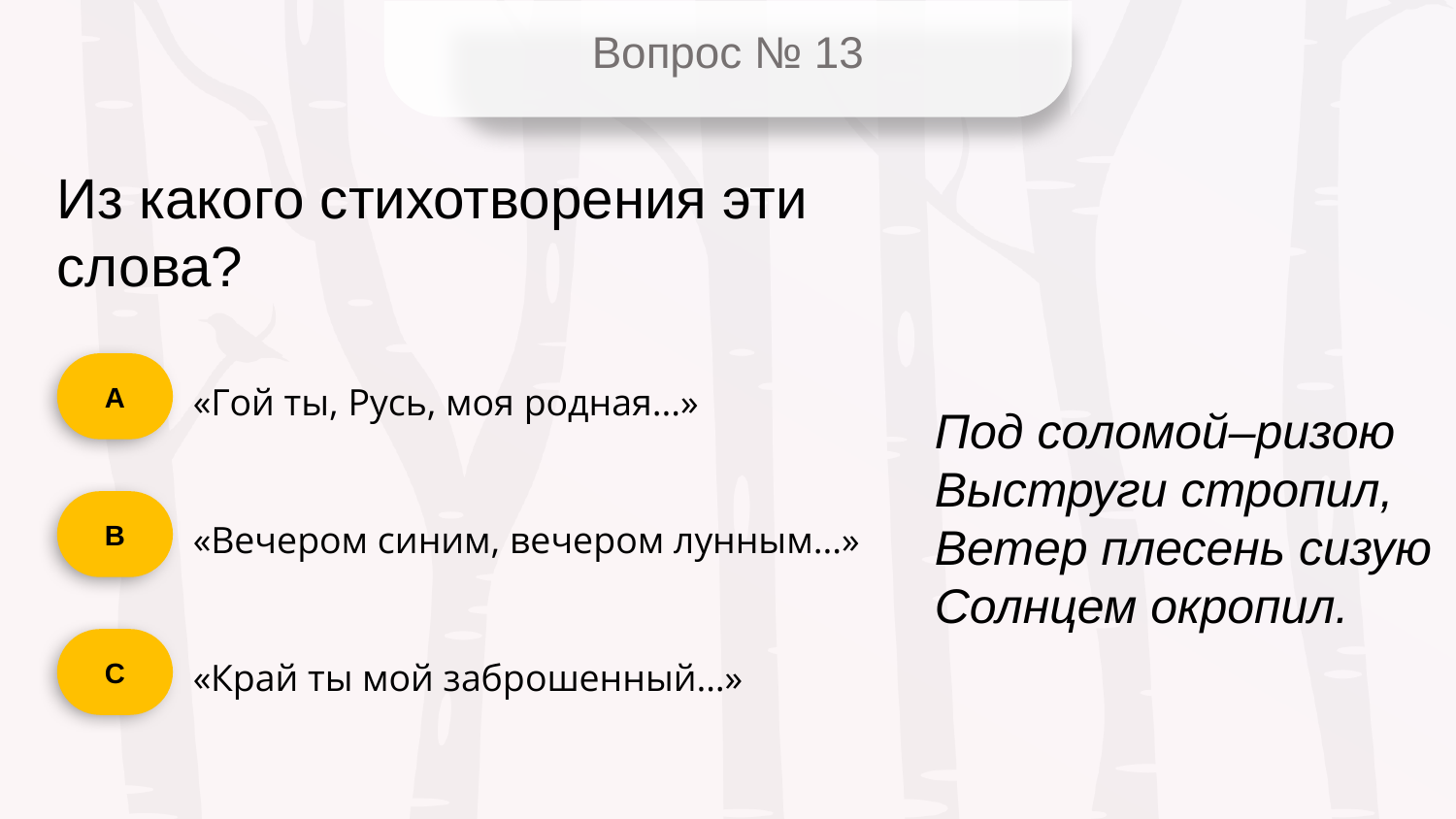

Вопрос № 13
Из какого стихотворения эти слова?
А
«Гой ты, Русь, моя родная...»
Под соломой–ризою
Выструги стропил,
Ветер плесень сизую
Солнцем окропил.
B
«Вечером синим, вечером лунным...»
C
«Край ты мой заброшенный…»